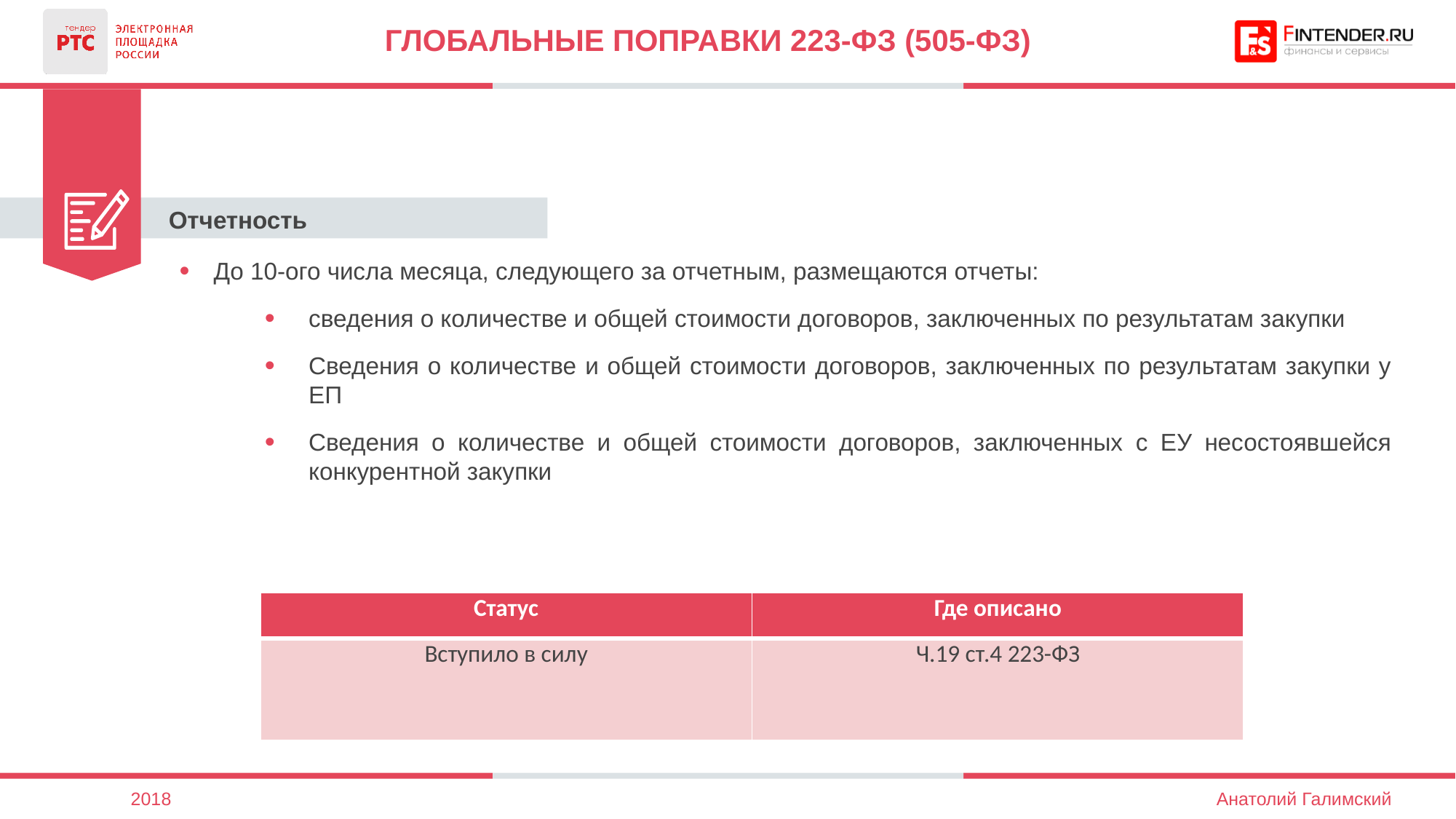

# ГЛОБАЛЬНЫЕ ПОПРАВКИ 223-фз (505-фз)

Отчетность
До 10-ого числа месяца, следующего за отчетным, размещаются отчеты:
сведения о количестве и общей стоимости договоров, заключенных по результатам закупки
Сведения о количестве и общей стоимости договоров, заключенных по результатам закупки у ЕП
Сведения о количестве и общей стоимости договоров, заключенных с ЕУ несостоявшейся конкурентной закупки
| Статус | Где описано |
| --- | --- |
| Вступило в силу | Ч.19 ст.4 223-ФЗ |
2018
Анатолий Галимский